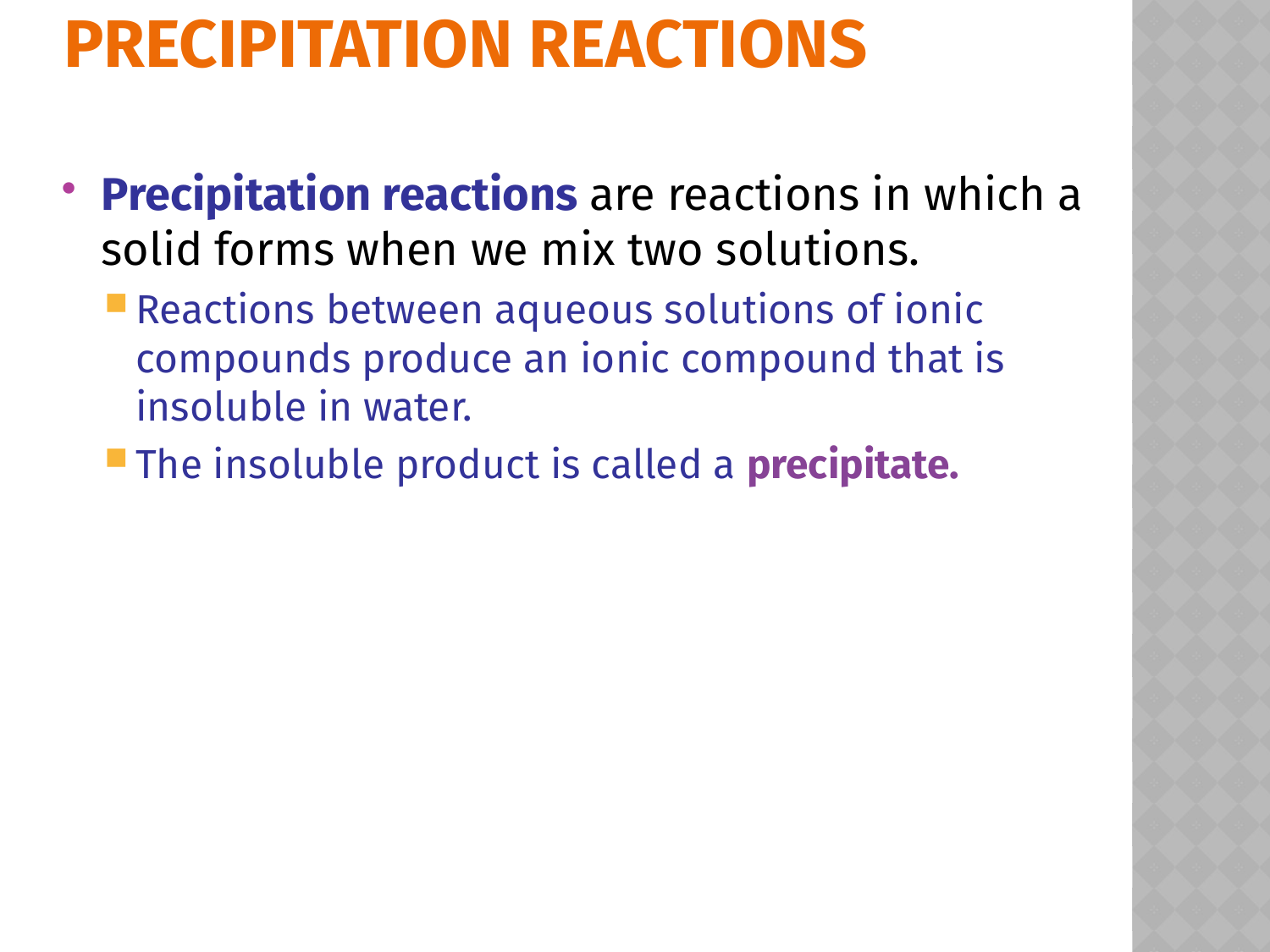

# Precipitation Reactions
Precipitation reactions are reactions in which a solid forms when we mix two solutions.
Reactions between aqueous solutions of ionic compounds produce an ionic compound that is insoluble in water.
The insoluble product is called a precipitate.